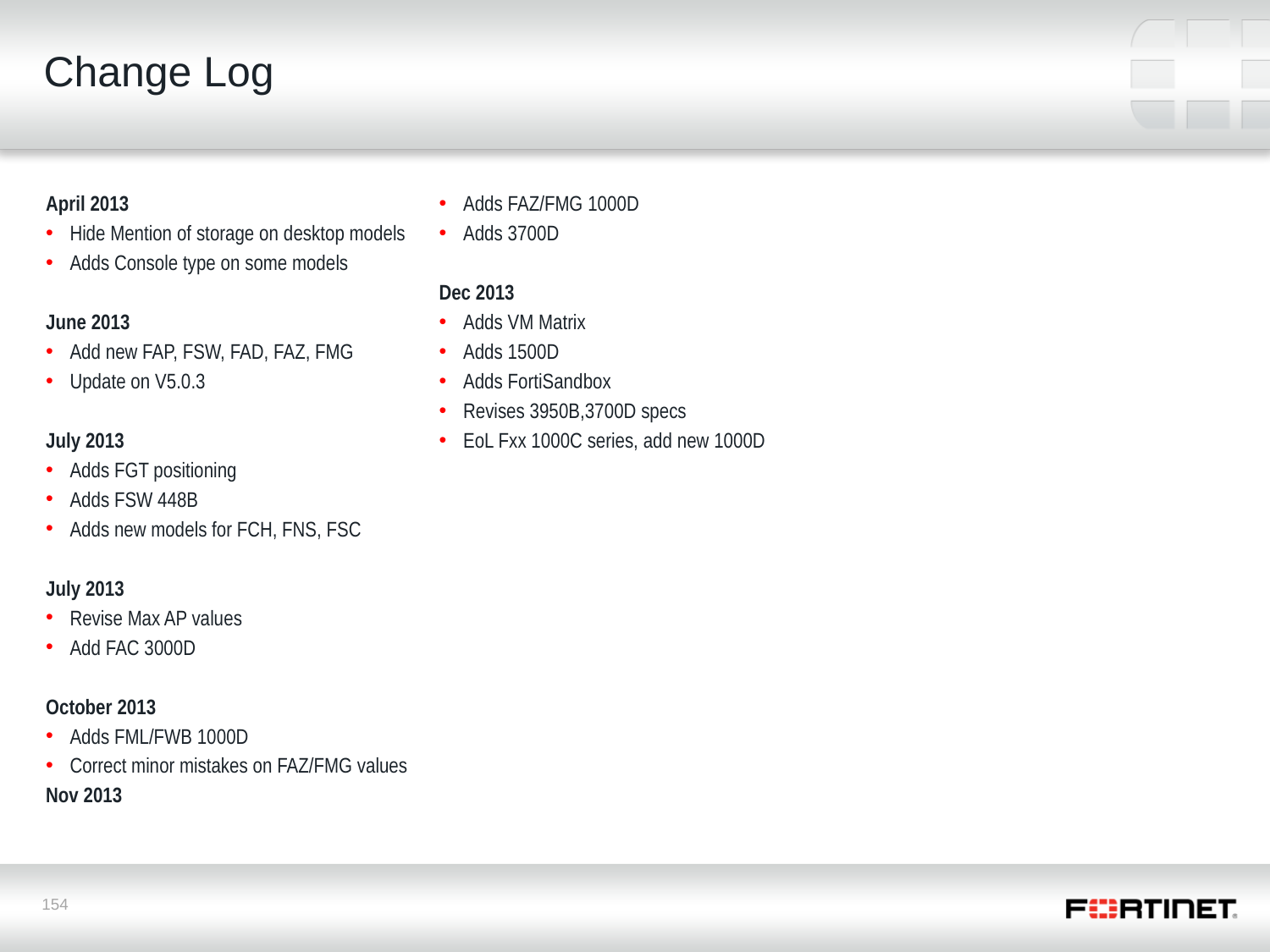

# Change Log
April 2013
Hide Mention of storage on desktop models
Adds Console type on some models

June 2013
Add new FAP, FSW, FAD, FAZ, FMG
Update on V5.0.3

July 2013
Adds FGT positioning
Adds FSW 448B
Adds new models for FCH, FNS, FSC

July 2013
Revise Max AP values
Add FAC 3000D

October 2013
Adds FML/FWB 1000D
Correct minor mistakes on FAZ/FMG values
Nov 2013
Adds FAZ/FMG 1000D
Adds 3700D

Dec 2013
Adds VM Matrix
Adds 1500D
Adds FortiSandbox
Revises 3950B,3700D specs
EoL Fxx 1000C series, add new 1000D